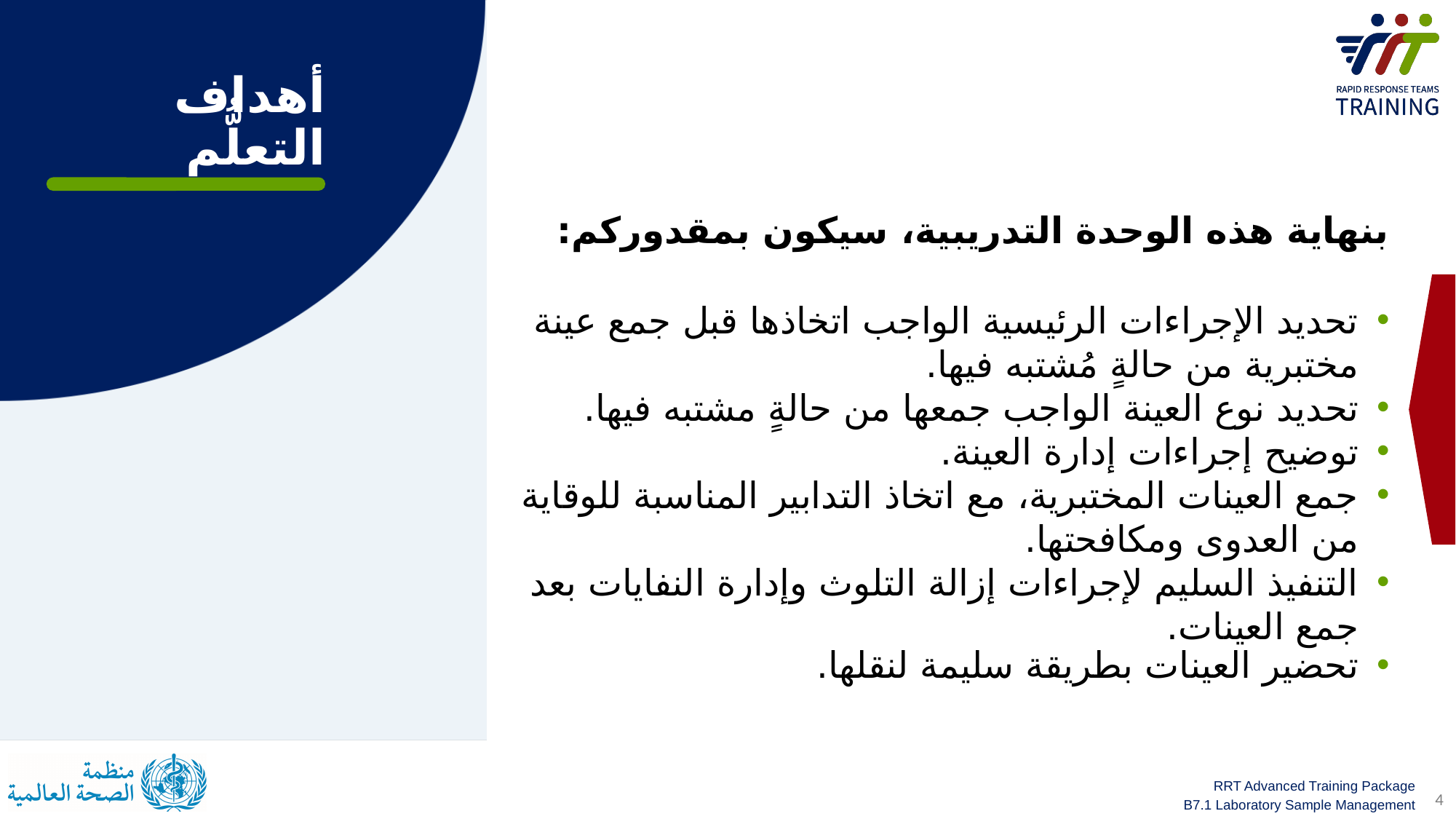

أهداف التعلُّم
بنهاية هذه الوحدة التدريبية، سيكون بمقدوركم:

تحديد الإجراءات الرئيسية الواجب اتخاذها قبل جمع عينة مختبرية من حالةٍ مُشتبه فيها.
تحديد نوع العينة الواجب جمعها من حالةٍ مشتبه فيها.
توضيح إجراءات إدارة العينة.
جمع العينات المختبرية، مع اتخاذ التدابير المناسبة للوقاية من العدوى ومكافحتها.
التنفيذ السليم لإجراءات إزالة التلوث وإدارة النفايات بعد جمع العينات.
تحضير العينات بطريقة سليمة لنقلها.